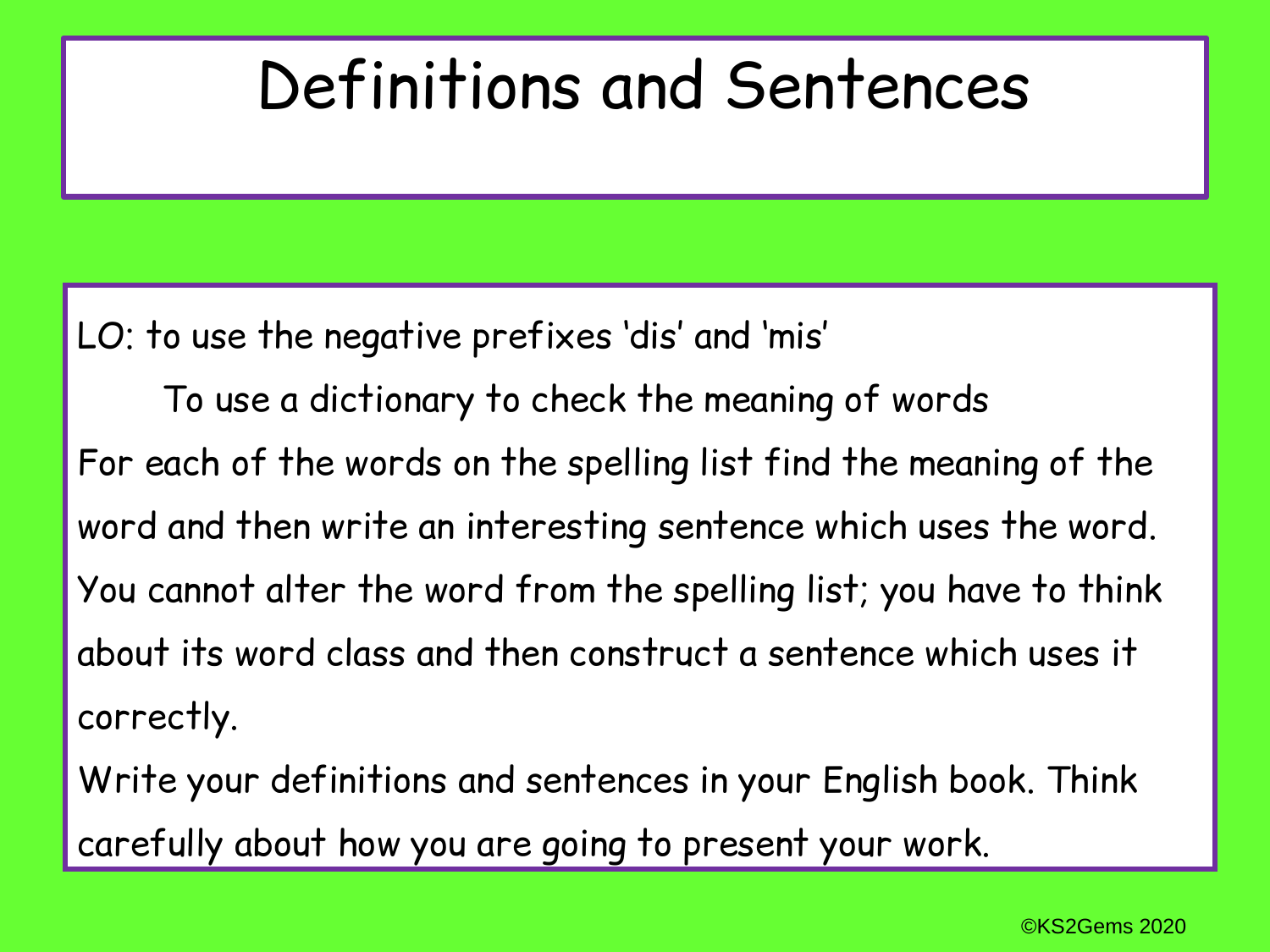

Definitions and Sentences
LO: to use the negative prefixes ‘dis’ and ‘mis’
        To use a dictionary to check the meaning of words
For each of the words on the spelling list find the meaning of the word and then write an interesting sentence which uses the word. You cannot alter the word from the spelling list; you have to think about its word class and then construct a sentence which uses it correctly.
Write your definitions and sentences in your English book. Think carefully about how you are going to present your work.